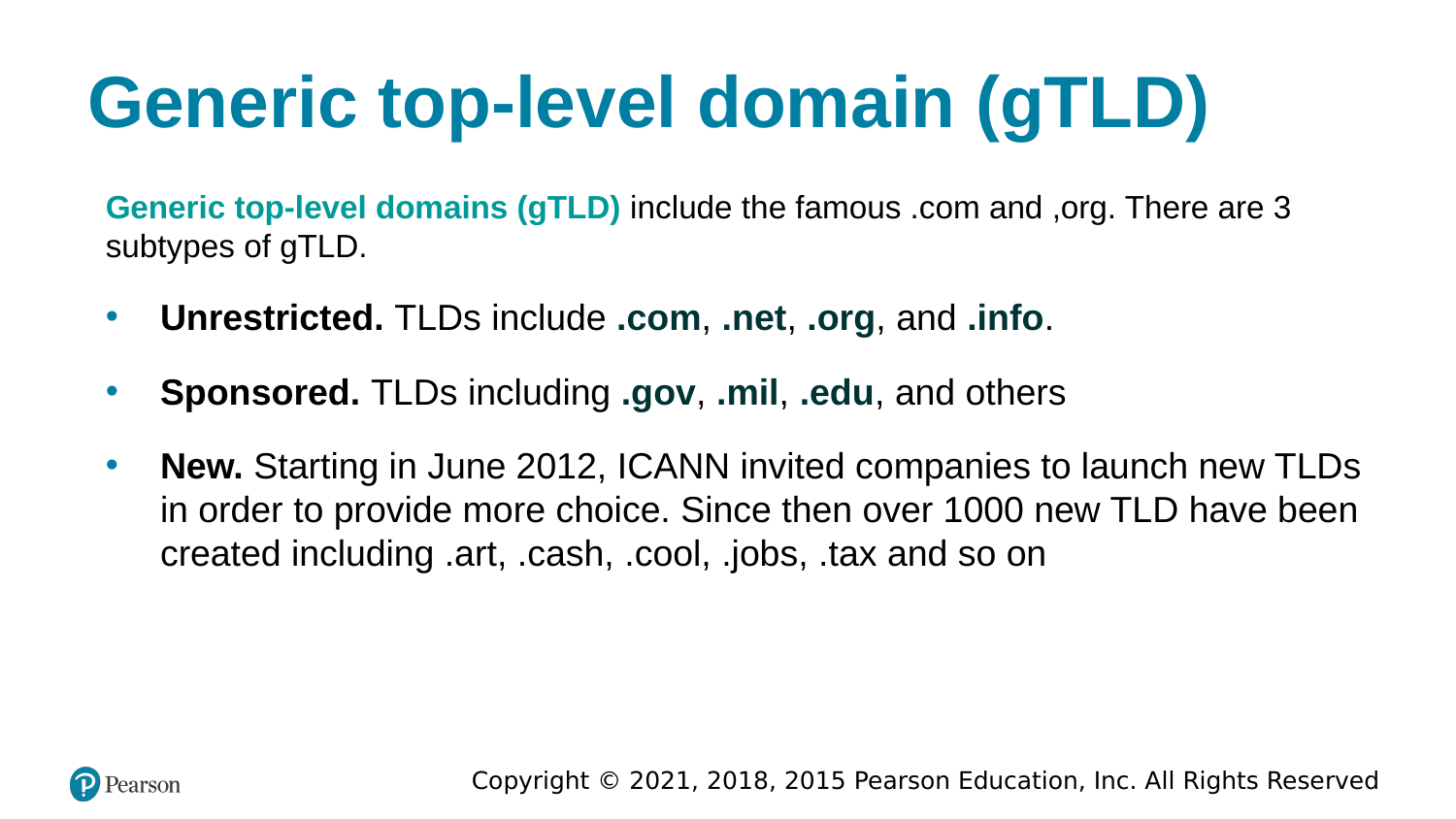

# Generic top-level domain (gTLD)
Generic top-level domains (gTLD) include the famous .com and ,org. There are 3 subtypes of gTLD.
Unrestricted. TLDs include .com, .net, .org, and .info.
Sponsored. TLDs including .gov, .mil, .edu, and others
New. Starting in June 2012, ICANN invited companies to launch new TLDs in order to provide more choice. Since then over 1000 new TLD have been created including .art, .cash, .cool, .jobs, .tax and so on